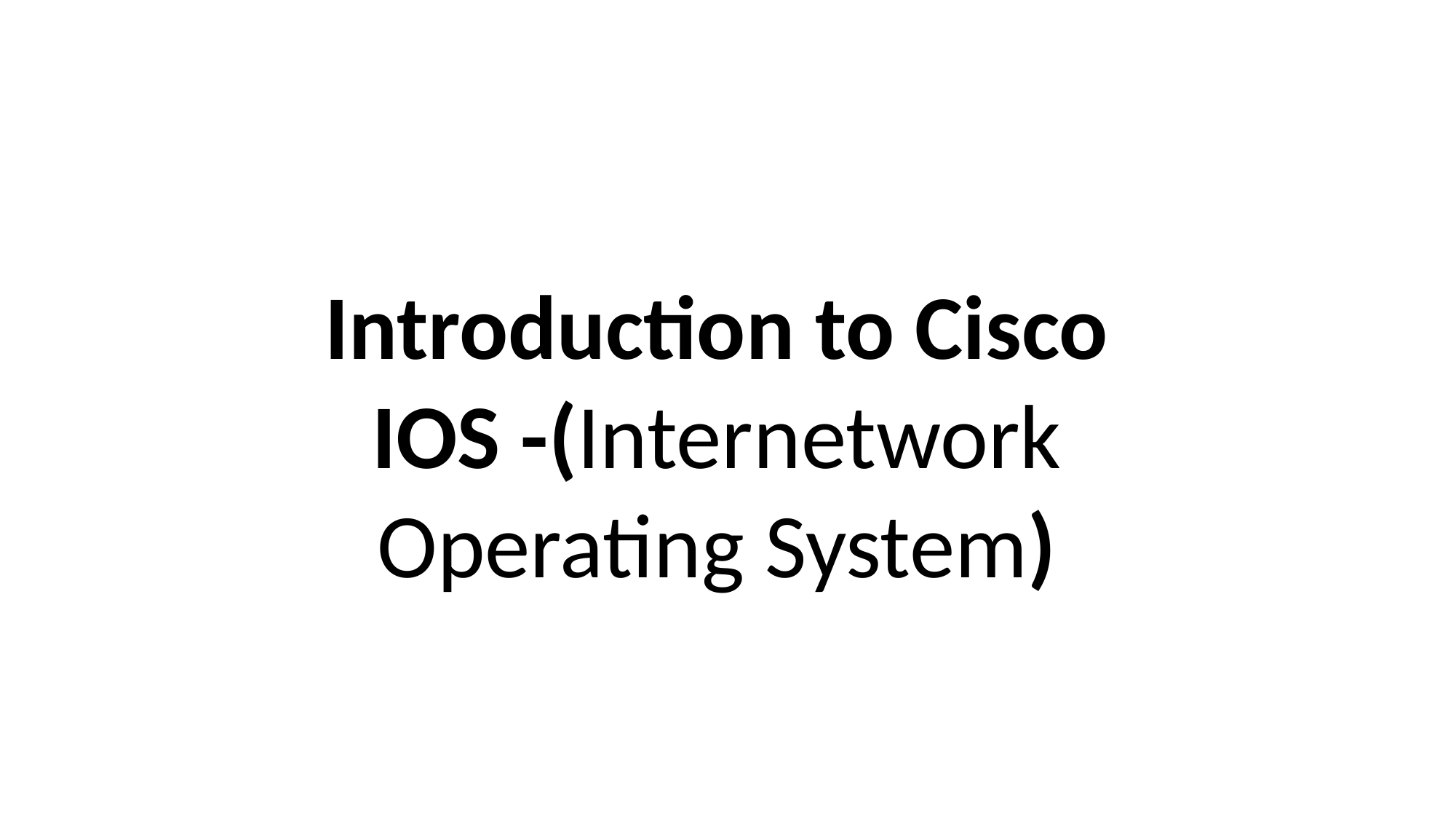

Introduction to Cisco IOS -(Internetwork Operating System)